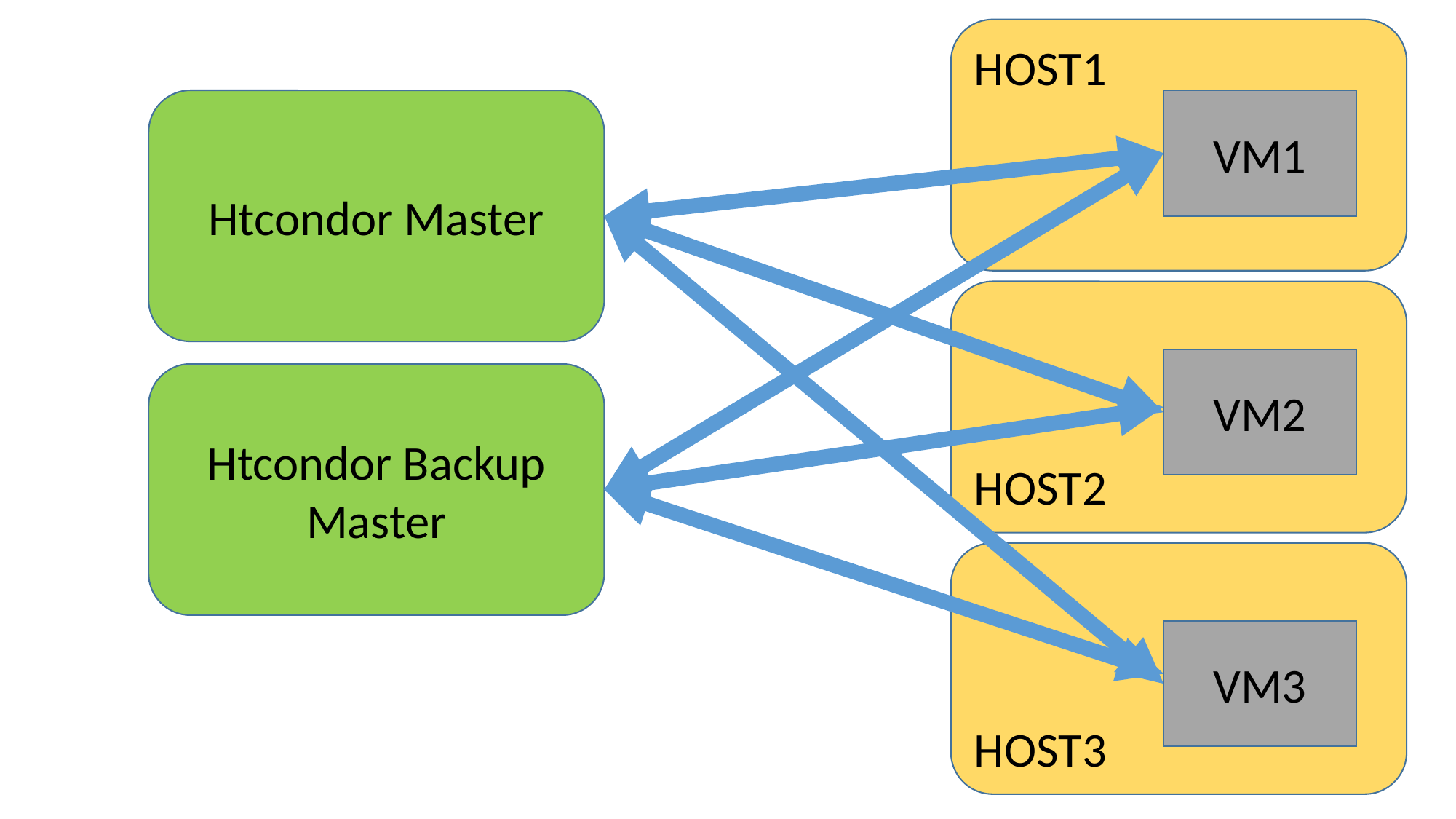

HOST1
Htcondor Master
VM1
HOST2
VM2
Htcondor Backup Master
HOST3
VM3